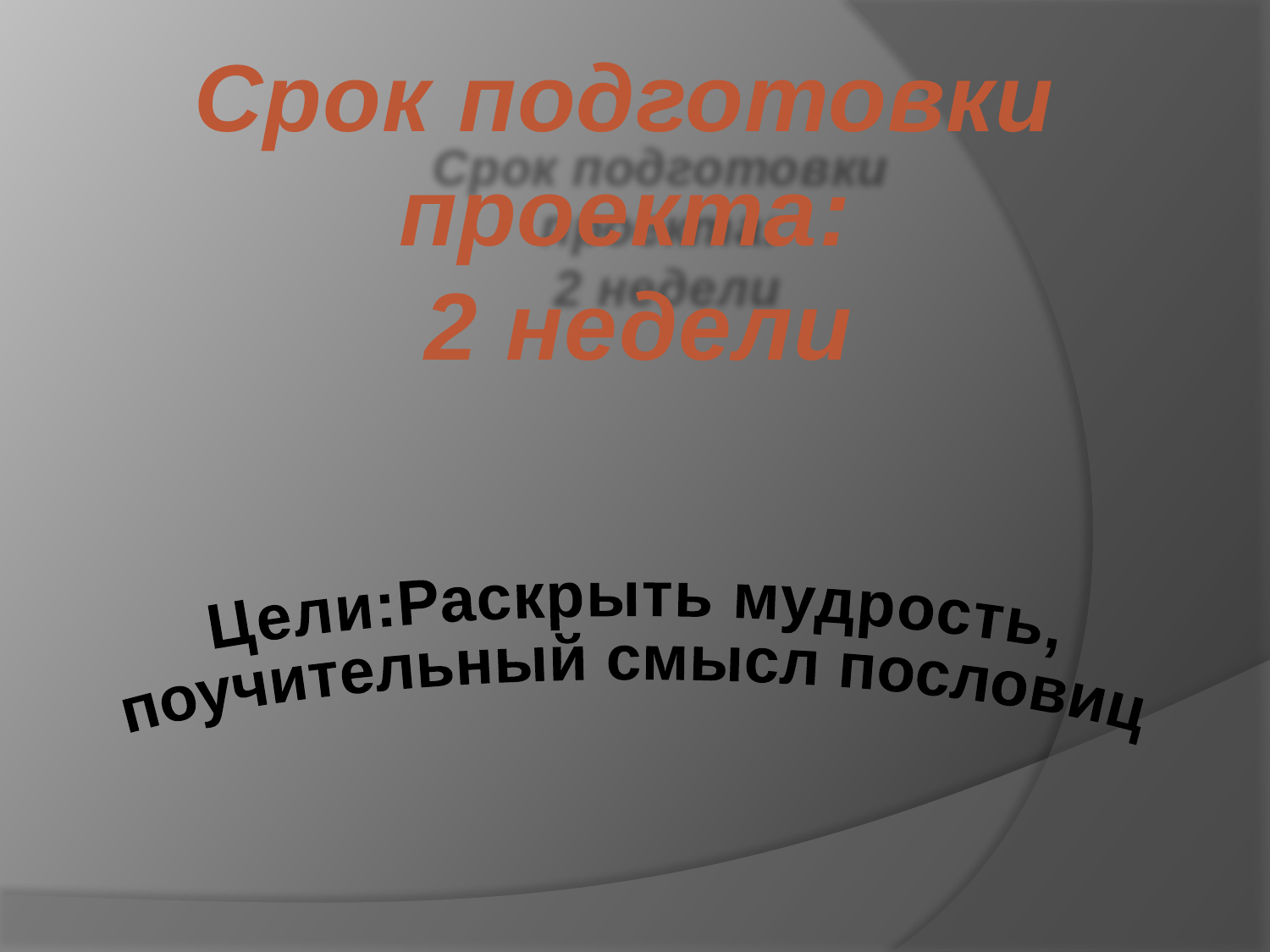

Срок подготовки проекта:
 2 недели

Цели:Раскрыть мудрость,
поучительный смысл пословиц